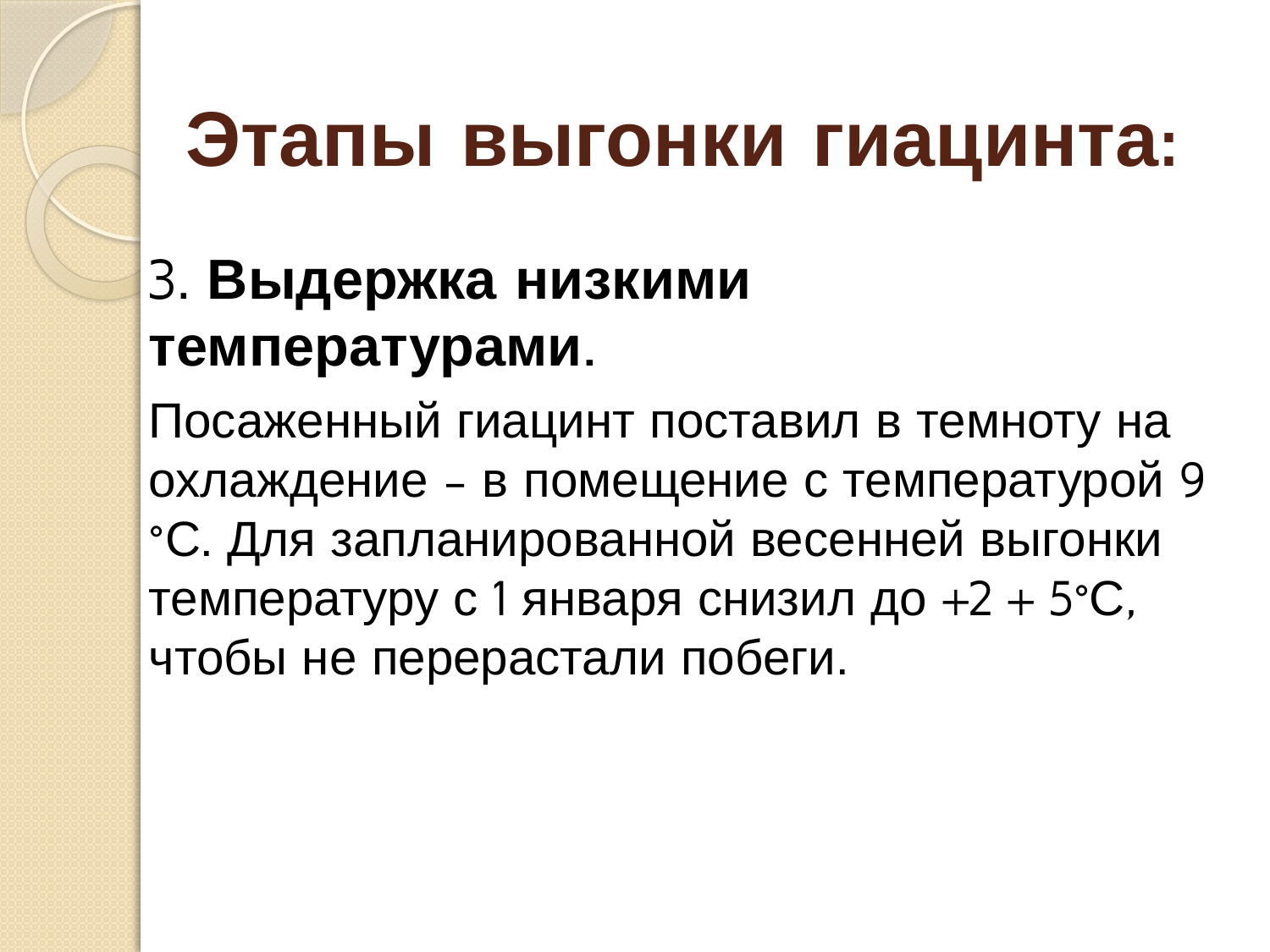

# Этапы выгонки гиацинта:
3. Выдержка низкими температурами.
Посаженный гиацинт поставил в темноту на охлаждение – в помещение с температурой 9 °С. Для запланированной весенней выгонки температуру с 1 января снизил до +2 + 5°С, чтобы не перерастали побеги.